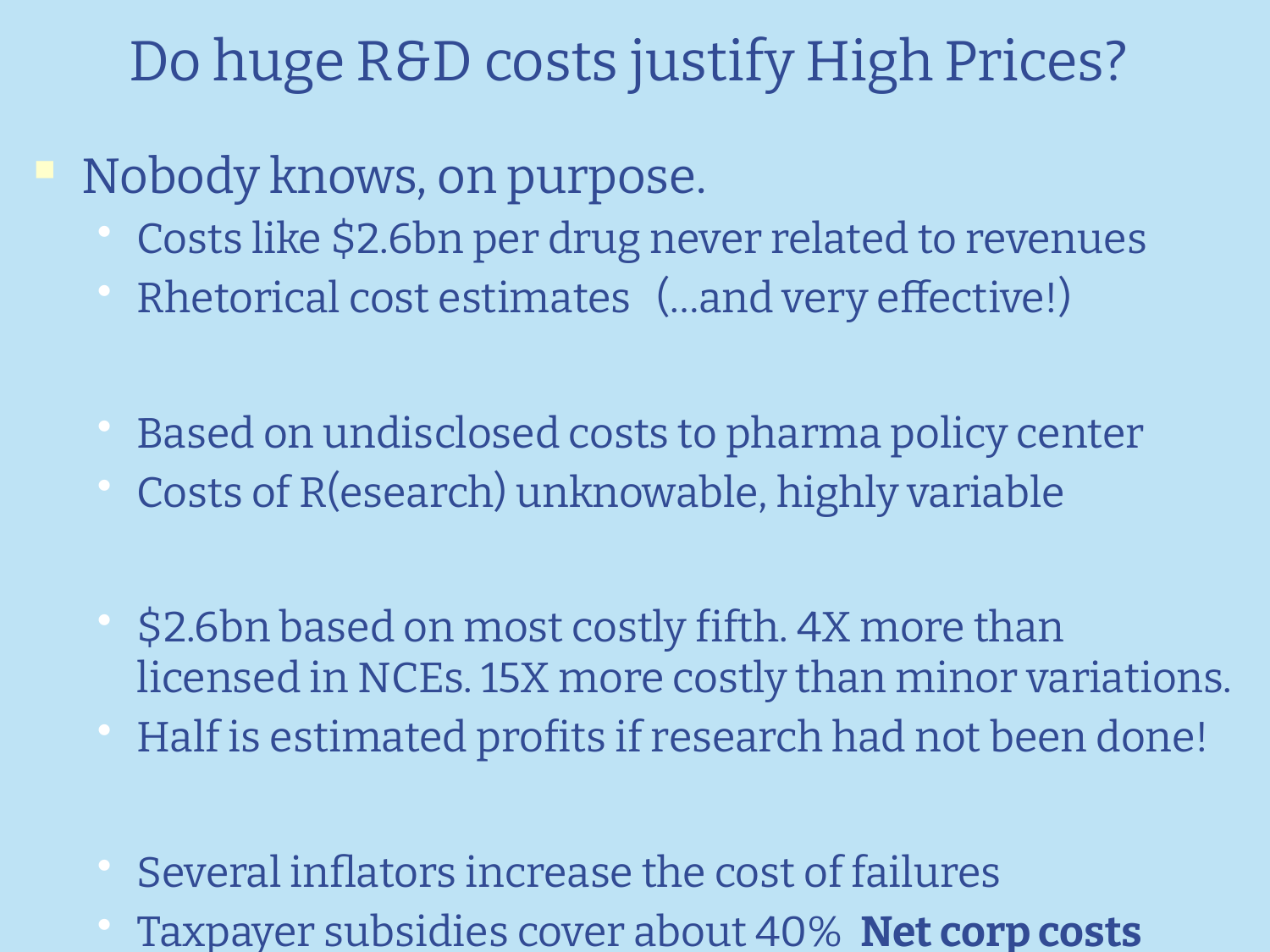

# Do huge R&D costs justify High Prices?
Nobody knows, on purpose.
Costs like $2.6bn per drug never related to revenues
Rhetorical cost estimates   (…and very effective!)

Based on undisclosed costs to pharma policy center
Costs of R(esearch) unknowable, highly variable

$2.6bn based on most costly fifth. 4X more than licensed in NCEs. 15X more costly than minor variations.
Half is estimated profits if research had not been done!

Several inflators increase the cost of failures
Taxpayer subsidies cover about 40%  Net corp costs